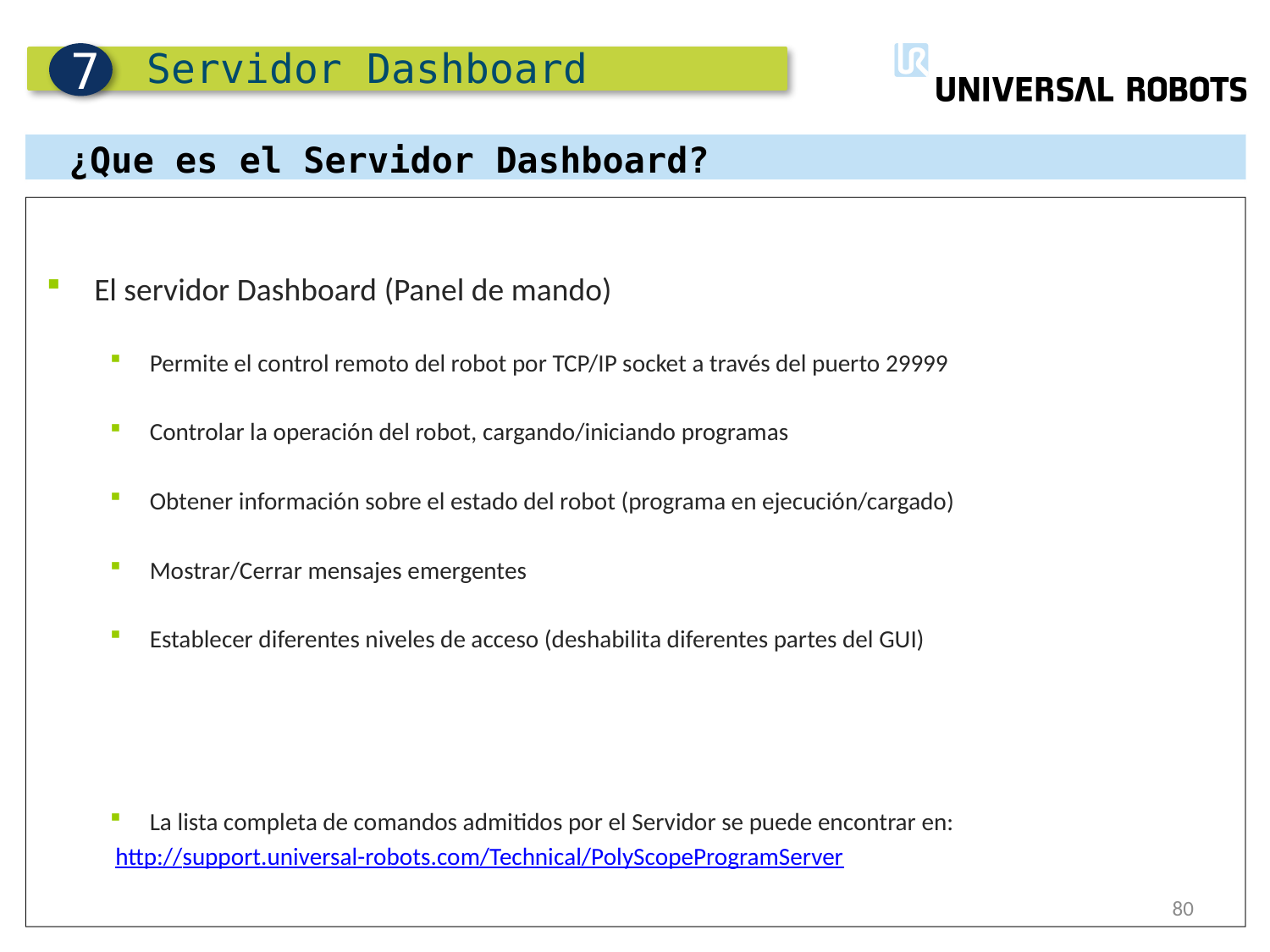

Servidor Dashboard

7
¿Que es el Servidor Dashboard?

El servidor Dashboard (Panel de mando)

Permite el control remoto del robot por TCP/IP socket a través del puerto 29999

Controlar la operación del robot, cargando/iniciando programas

Obtener información sobre el estado del robot (programa en ejecución/cargado)

Mostrar/Cerrar mensajes emergentes

Establecer diferentes niveles de acceso (deshabilita diferentes partes del GUI)

La lista completa de comandos admitidos por el Servidor se puede encontrar en:
 http://support.universal-robots.com/Technical/PolyScopeProgramServer

80